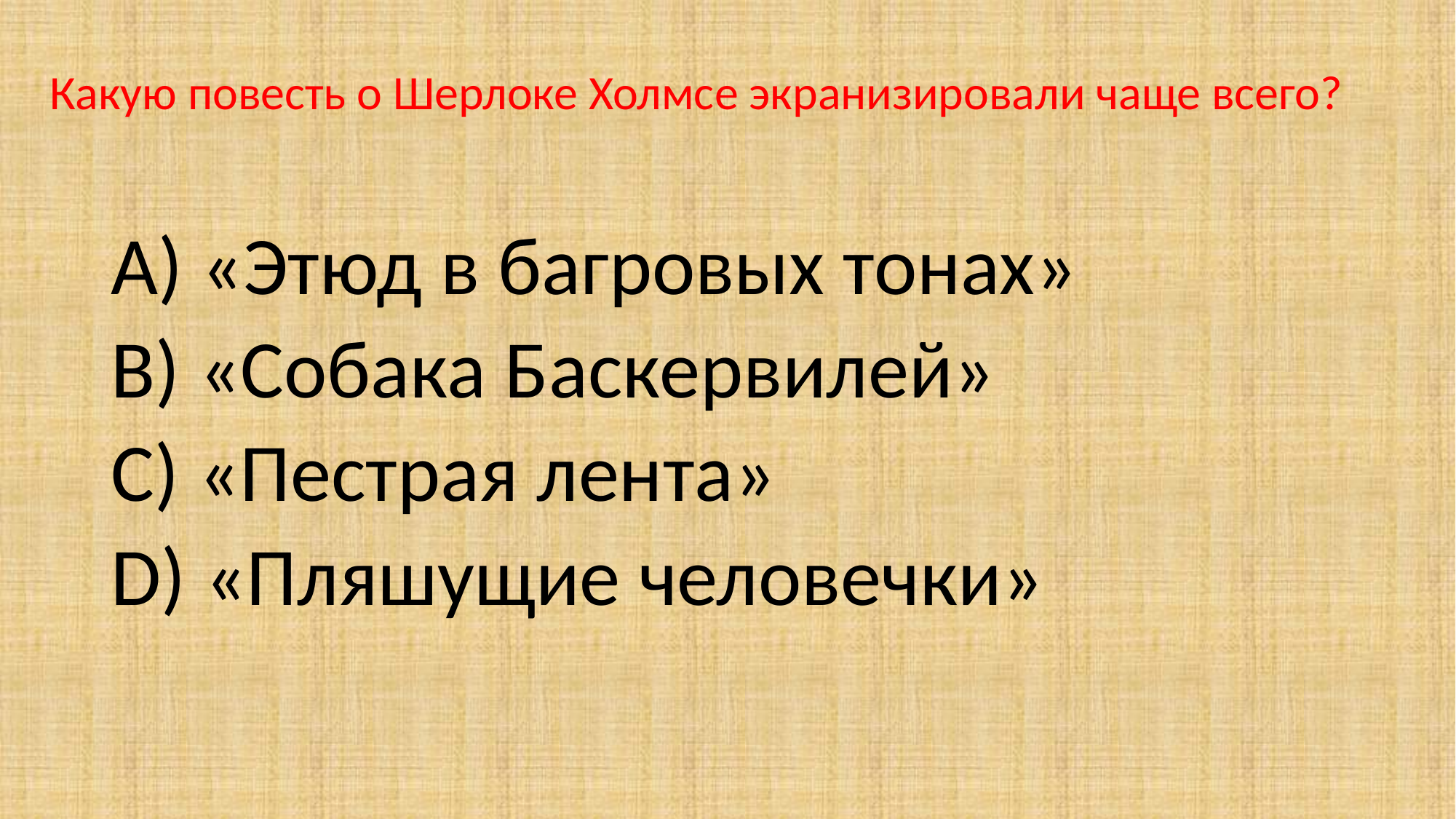

# Какую повесть о Шерлоке Холмсе экранизировали чаще всего?
A) «Этюд в багровых тонах»
B) «Собака Баскервилей»
C) «Пестрая лента»
D) «Пляшущие человечки»